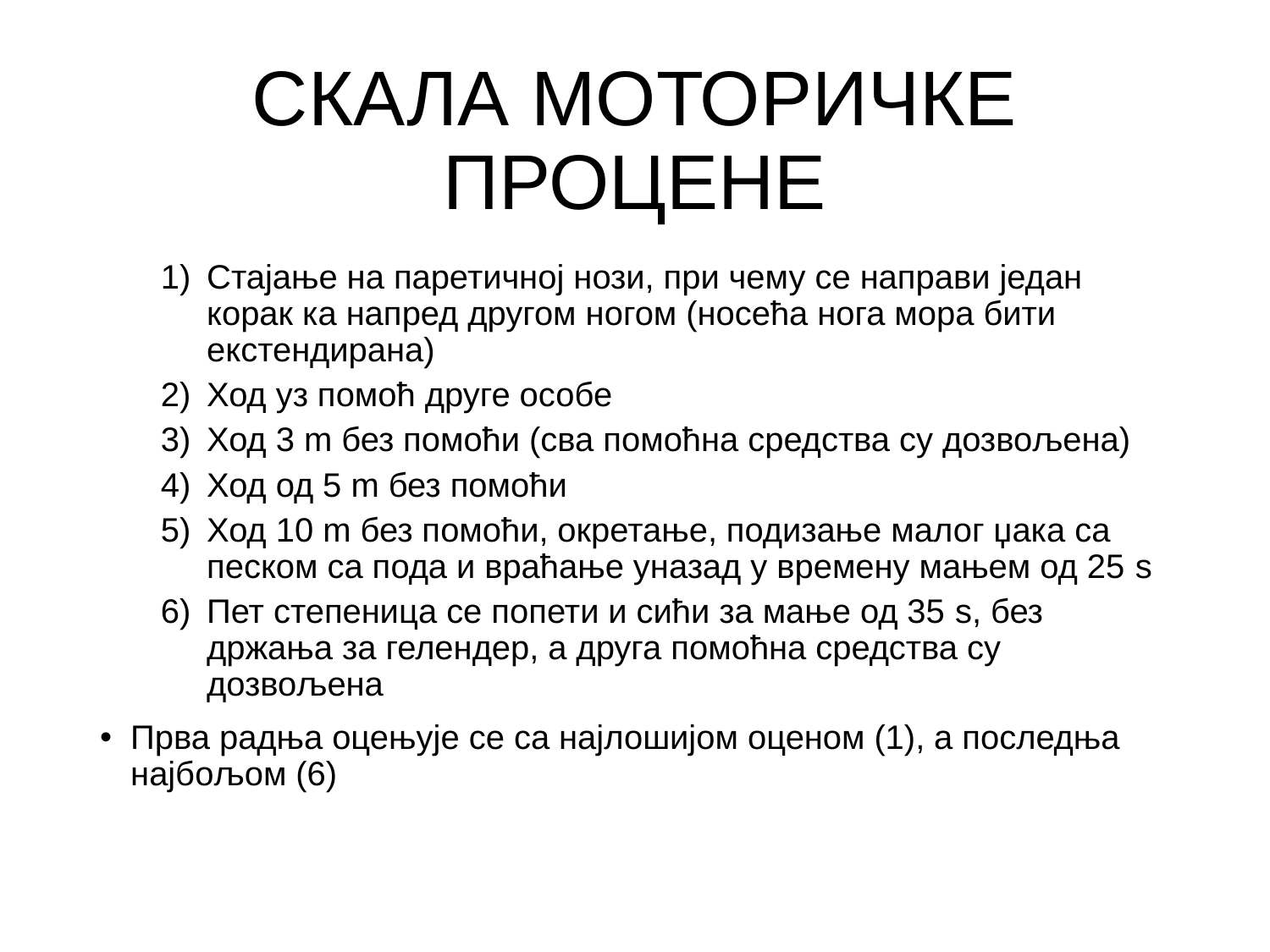

# СКАЛА МОТОРИЧКЕ ПРОЦЕНЕ
Стајање на паретичној нози, при чему се направи један корак ка напред другом ногом (носећа нога мора бити екстендирана)
Ход уз помоћ друге особе
Ход 3 m без помоћи (сва помоћна средства су дозвољена)
Ход од 5 m без помоћи
Ход 10 m без помоћи, окретање, подизање малог џака са песком са пода и враћање уназад у времену мањем од 25 s
Пет степеница се попети и сићи за мање од 35 s, без држања за гелендер, а друга помоћна средства су дозвољена
Прва радња оцењује се са најлошијом оценом (1), а последња најбољом (6)